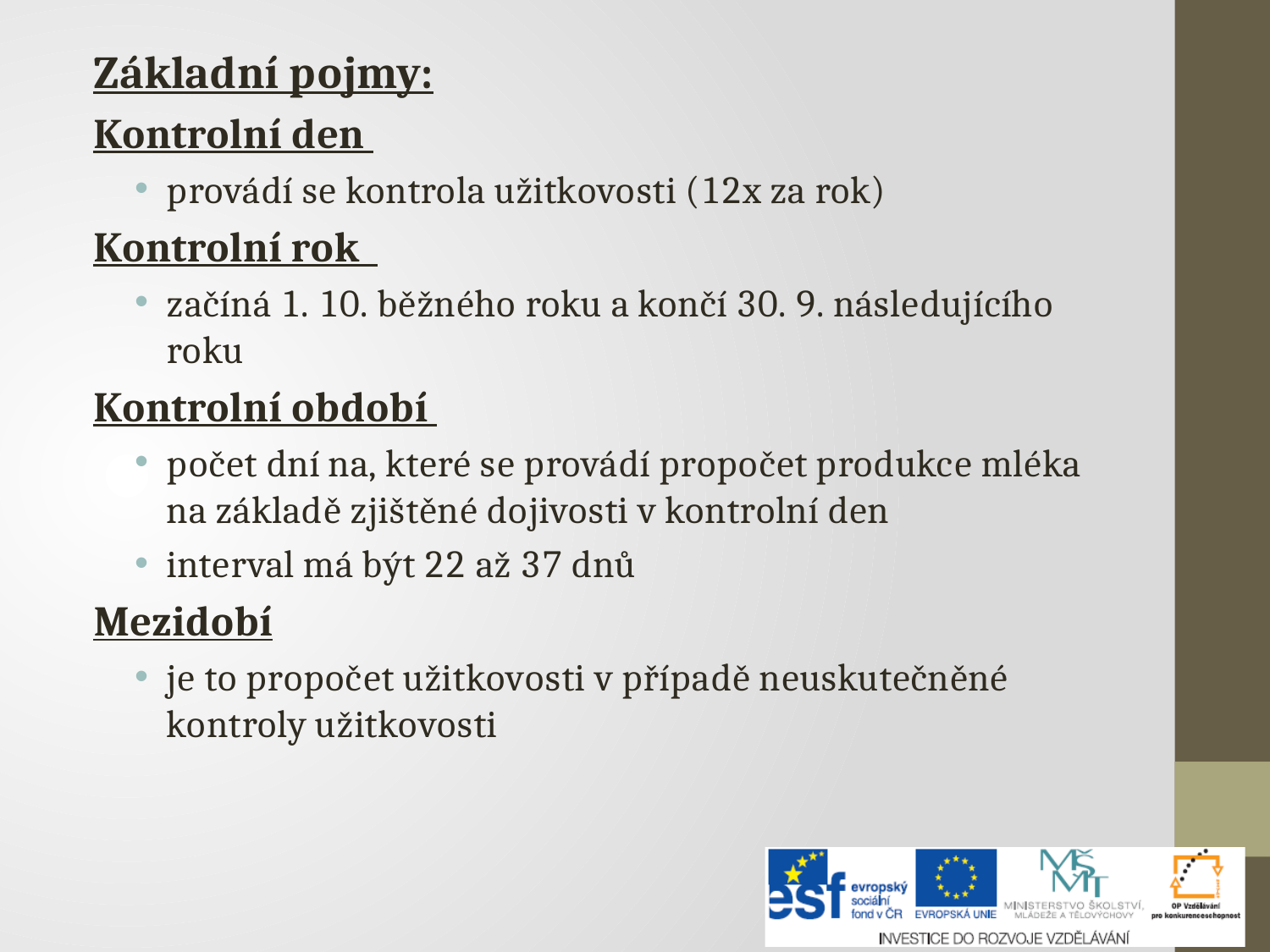

Základní pojmy:
Kontrolní den
provádí se kontrola užitkovosti (12x za rok)
Kontrolní rok
začíná 1. 10. běžného roku a končí 30. 9. následujícího roku
Kontrolní období
počet dní na, které se provádí propočet produkce mléka na základě zjištěné dojivosti v kontrolní den
interval má být 22 až 37 dnů
Mezidobí
je to propočet užitkovosti v případě neuskutečněné kontroly užitkovosti